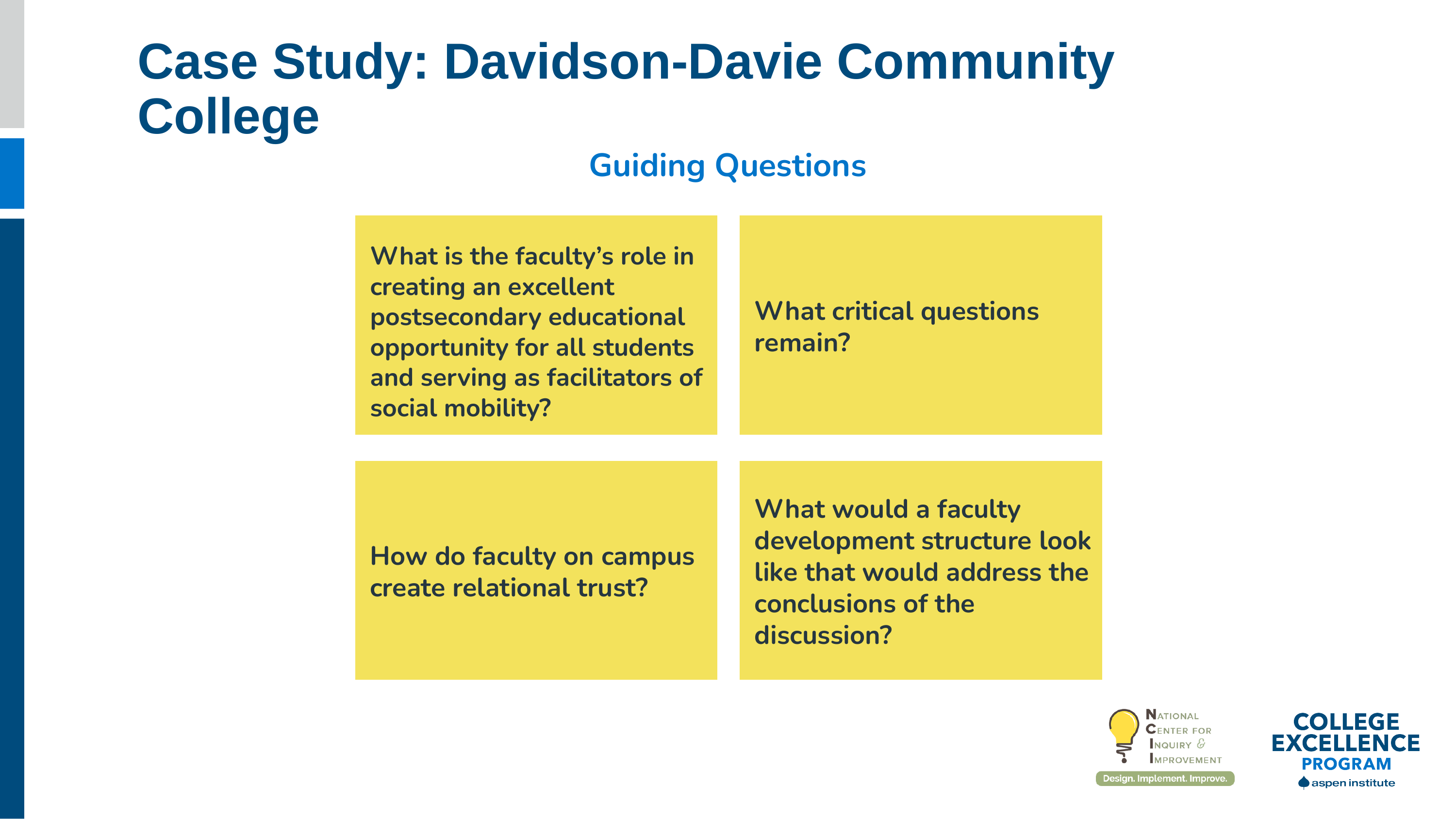

Case Study: Davidson-Davie Community College
Guiding Questions
What is the faculty’s role in creating an excellent postsecondary educational opportunity for all students and serving as facilitators of social mobility?
What critical questions remain?
How do faculty on campus create relational trust?
What would a faculty development structure look like that would address the conclusions of the discussion?